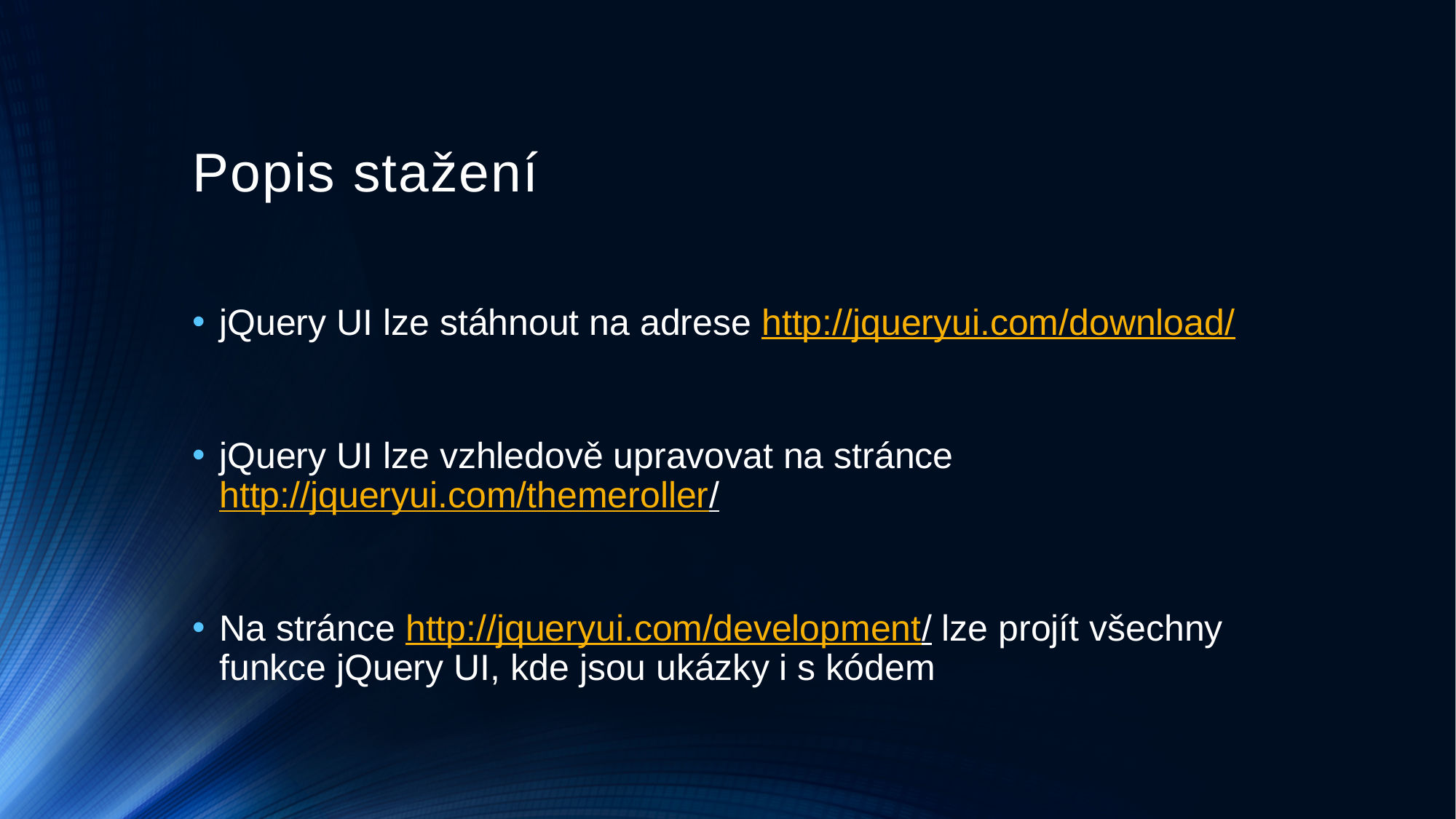

# Popis stažení

jQuery UI lze stáhnout na adrese http://jqueryui.com/download/

jQuery UI lze vzhledově upravovat na stránce http://jqueryui.com/themeroller/

Na stránce http://jqueryui.com/development/ lze projít všechny funkce jQuery UI, kde jsou ukázky i s kódem